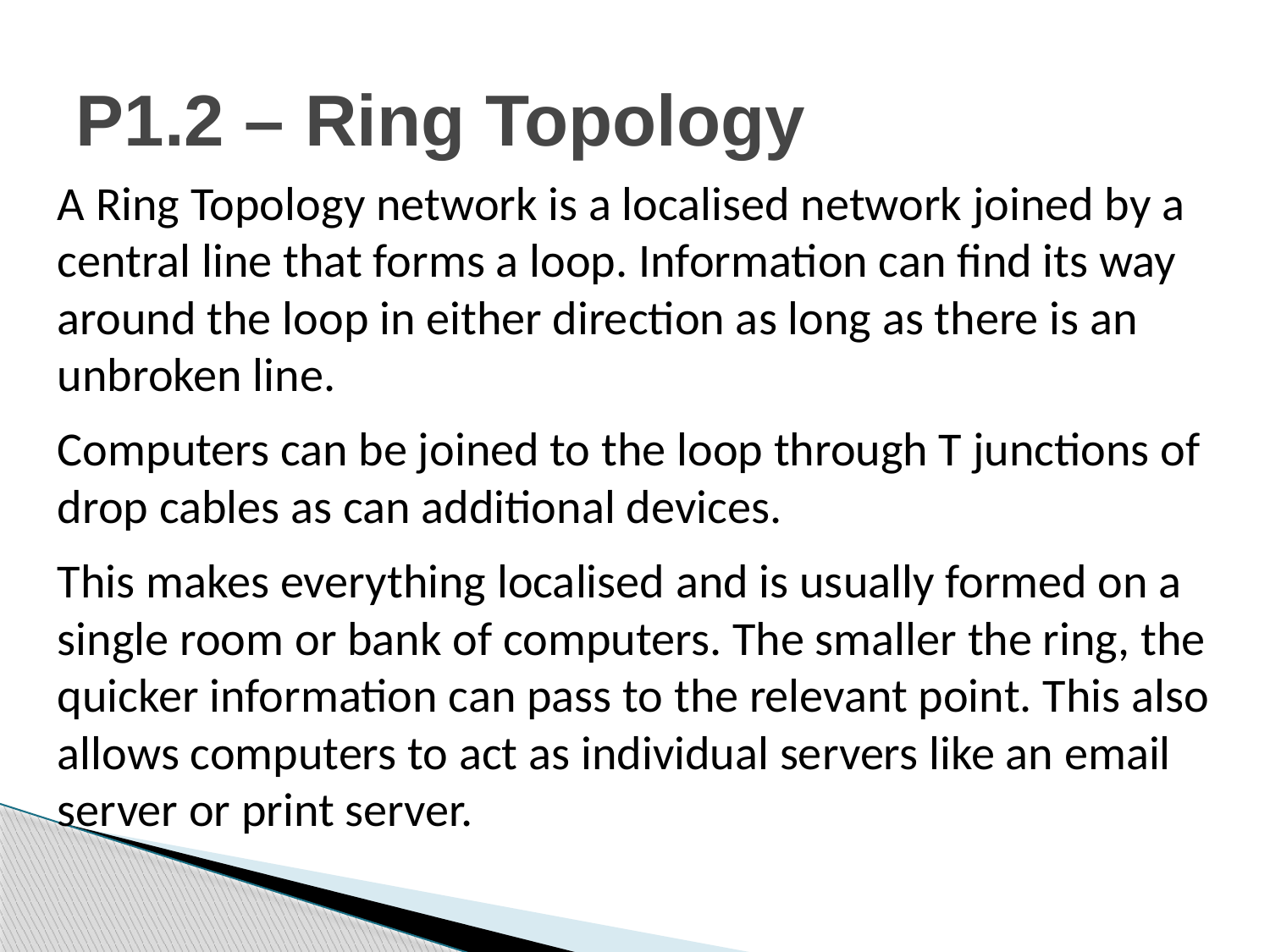

# P1.2 – Ring Topology
A Ring Topology network is a localised network joined by a central line that forms a loop. Information can find its way around the loop in either direction as long as there is an unbroken line.
Computers can be joined to the loop through T junctions of drop cables as can additional devices.
This makes everything localised and is usually formed on a single room or bank of computers. The smaller the ring, the quicker information can pass to the relevant point. This also allows computers to act as individual servers like an email server or print server.